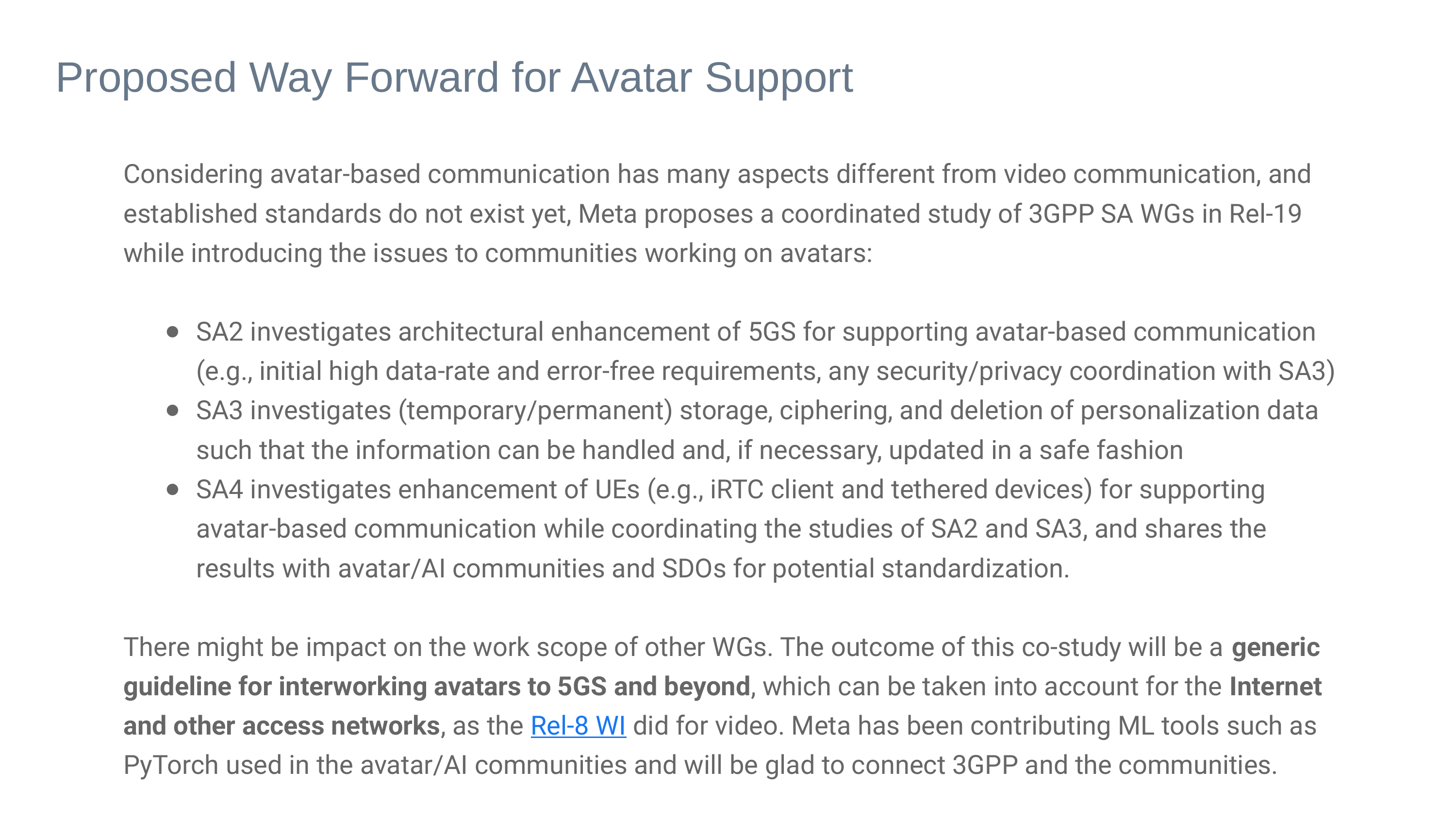

Proposed Way Forward for Avatar Support
Considering avatar-based communication has many aspects different from video communication, and established standards do not exist yet, Meta proposes a coordinated study of 3GPP SA WGs in Rel-19 while introducing the issues to communities working on avatars:

SA2 investigates architectural enhancement of 5GS for supporting avatar-based communication (e.g., initial high data-rate and error-free requirements, any security/privacy coordination with SA3)
SA3 investigates (temporary/permanent) storage, ciphering, and deletion of personalization data such that the information can be handled and, if necessary, updated in a safe fashion
SA4 investigates enhancement of UEs (e.g., iRTC client and tethered devices) for supporting avatar-based communication while coordinating the studies of SA2 and SA3, and shares the results with avatar/AI communities and SDOs for potential standardization.

There might be impact on the work scope of other WGs. The outcome of this co-study will be a generic guideline for interworking avatars to 5GS and beyond, which can be taken into account for the Internet and other access networks, as the Rel-8 WI did for video. Meta has been contributing ML tools such as PyTorch used in the avatar/AI communities and will be glad to connect 3GPP and the communities.